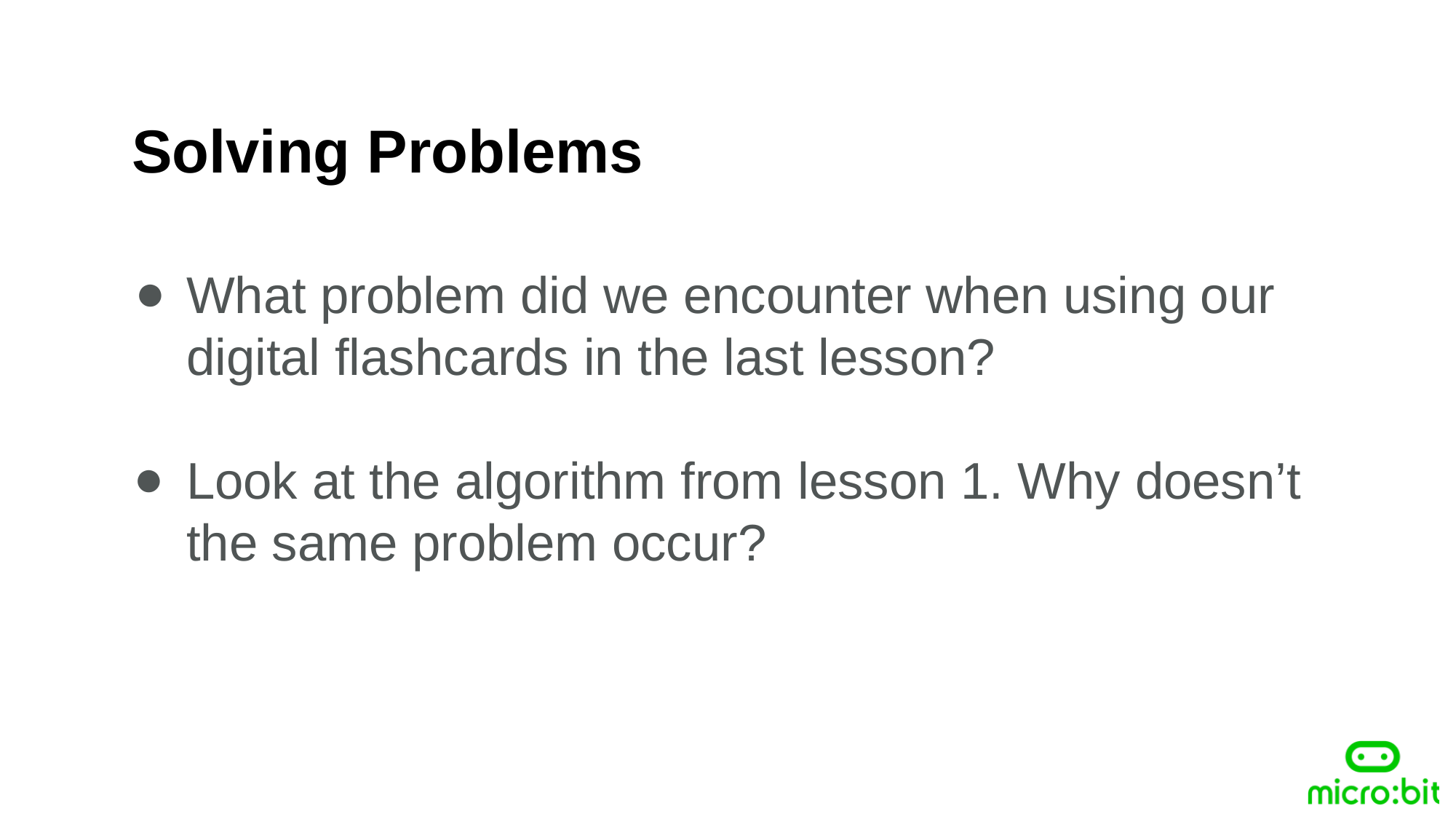

Solving Problems

What problem did we encounter when using our digital flashcards in the last lesson?

Look at the algorithm from lesson 1. Why doesn’t the same problem occur?